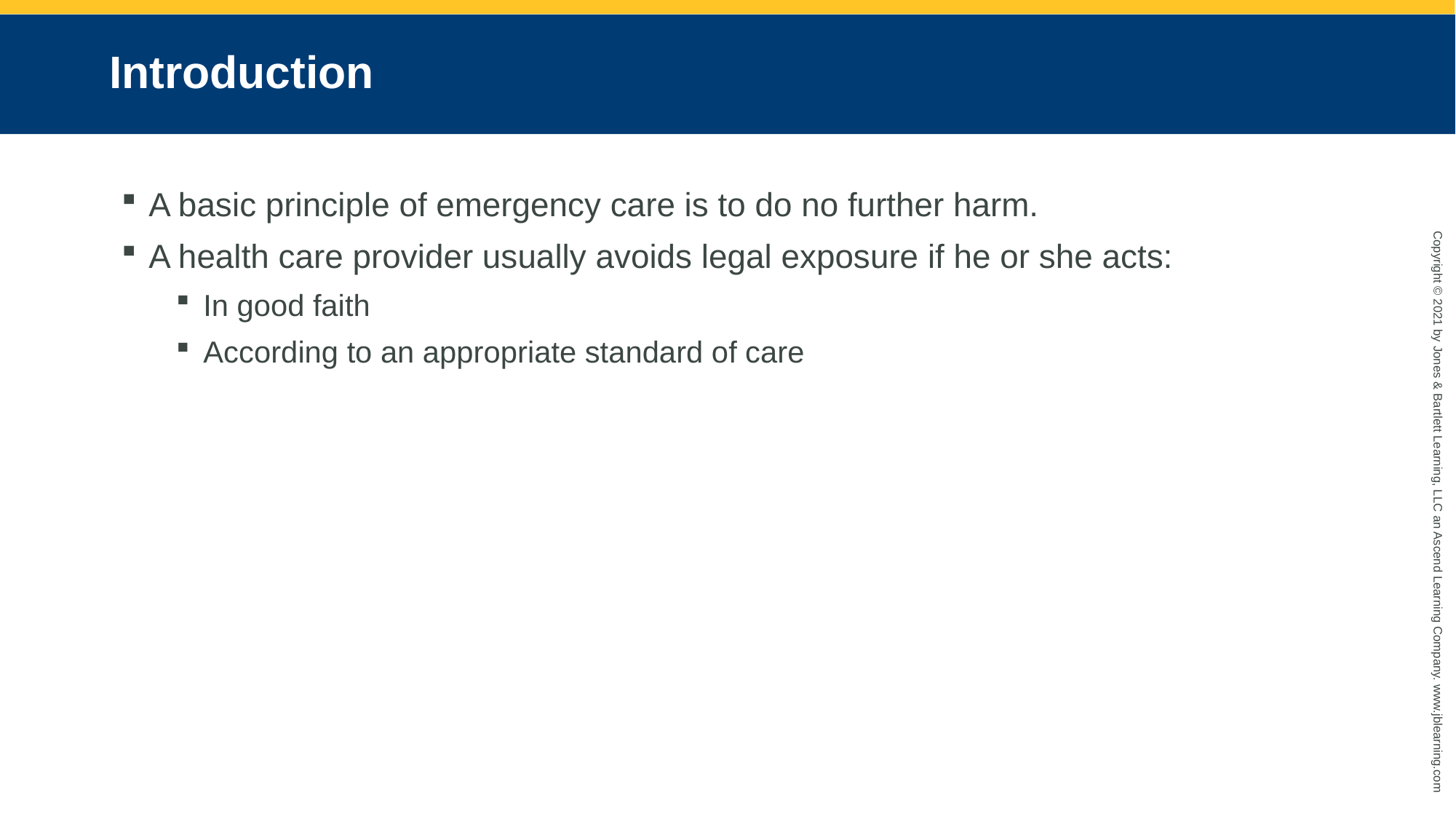

# Introduction
A basic principle of emergency care is to do no further harm.
A health care provider usually avoids legal exposure if he or she acts:
In good faith
According to an appropriate standard of care